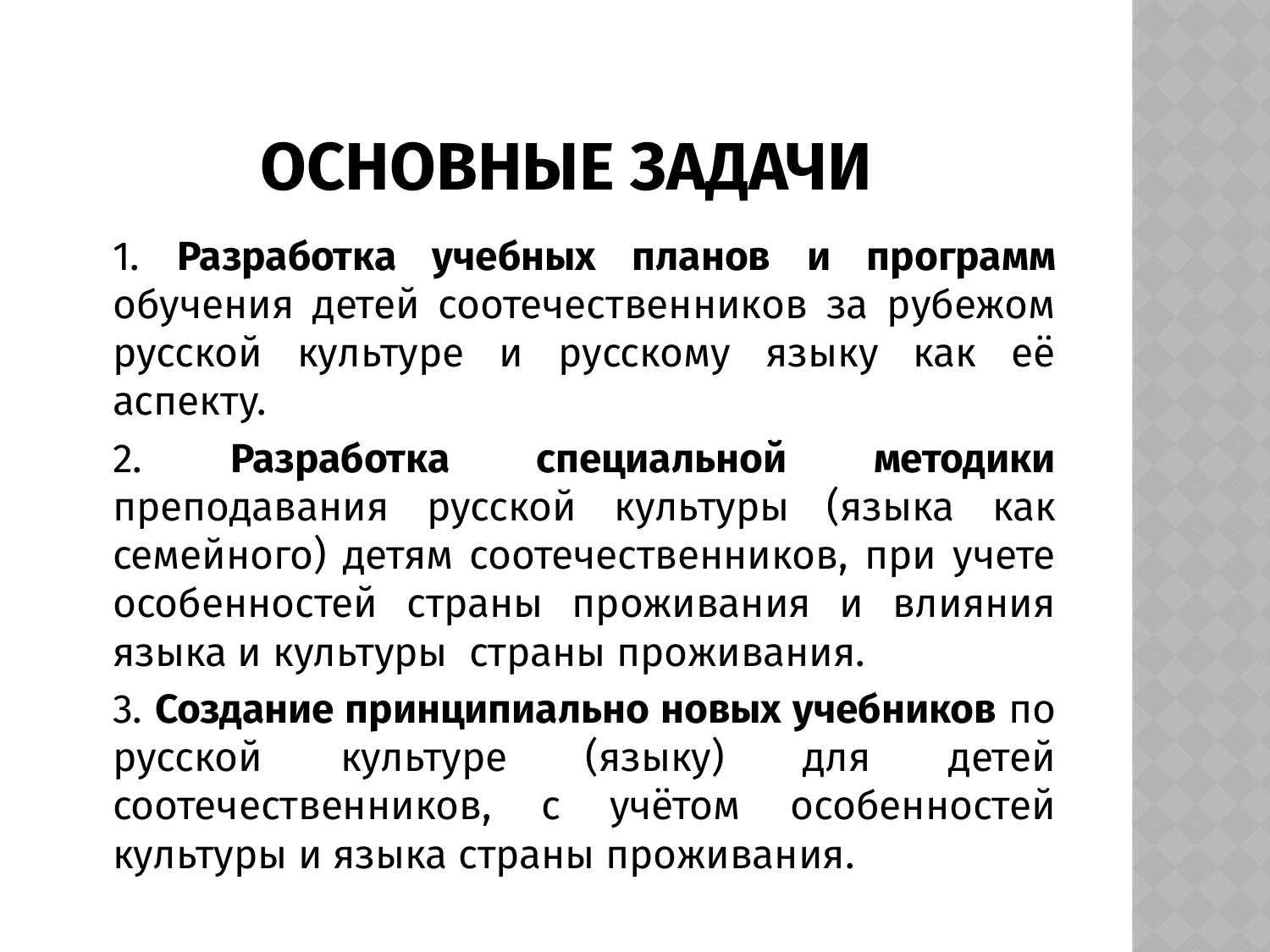

# Основные задачи
	1. Разработка учебных планов и программ обучения детей соотечественников за рубежом русской культуре и русскому языку как её аспекту.
	2. Разработка специальной методики преподавания русской культуры (языка как семейного) детям соотечественников, при учете особенностей страны проживания и влияния языка и культуры  страны проживания.
	3. Создание принципиально новых учебников по русской культуре (языку) для детей соотечественников, с учётом особенностей культуры и языка страны проживания.